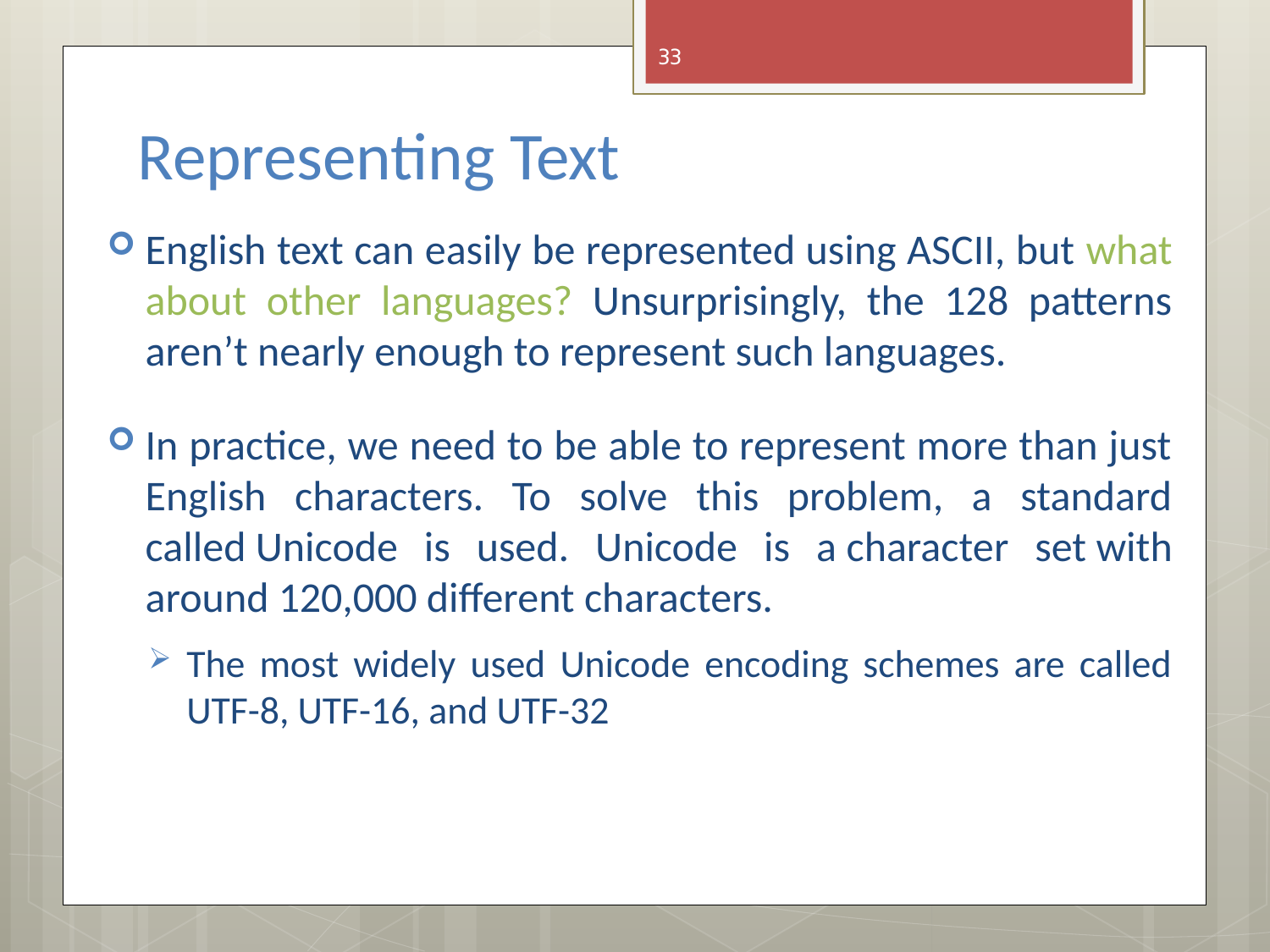

33
# Representing Text
English text can easily be represented using ASCII, but what about other languages? Unsurprisingly, the 128 patterns aren’t nearly enough to represent such languages.

In practice, we need to be able to represent more than just English characters. To solve this problem, a standard called Unicode is used. Unicode is a character set with around 120,000 different characters.

The most widely used Unicode encoding schemes are called UTF-8, UTF-16, and UTF-32